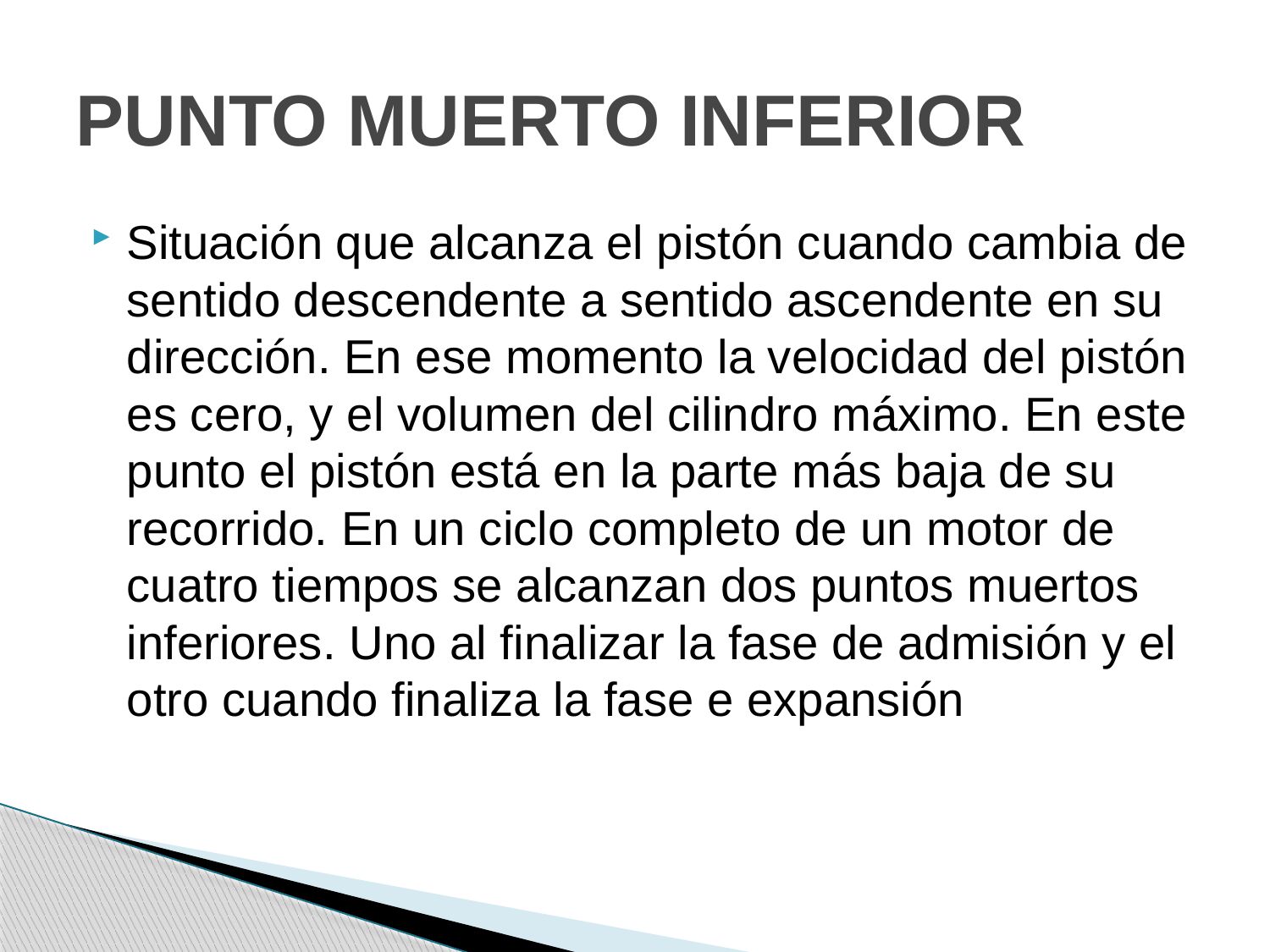

# PUNTO MUERTO INFERIOR
Situación que alcanza el pistón cuando cambia de sentido descendente a sentido ascendente en su dirección. En ese momento la velocidad del pistón es cero, y el volumen del cilindro máximo. En este punto el pistón está en la parte más baja de su recorrido. En un ciclo completo de un motor de cuatro tiempos se alcanzan dos puntos muertos inferiores. Uno al finalizar la fase de admisión y el otro cuando finaliza la fase e expansión